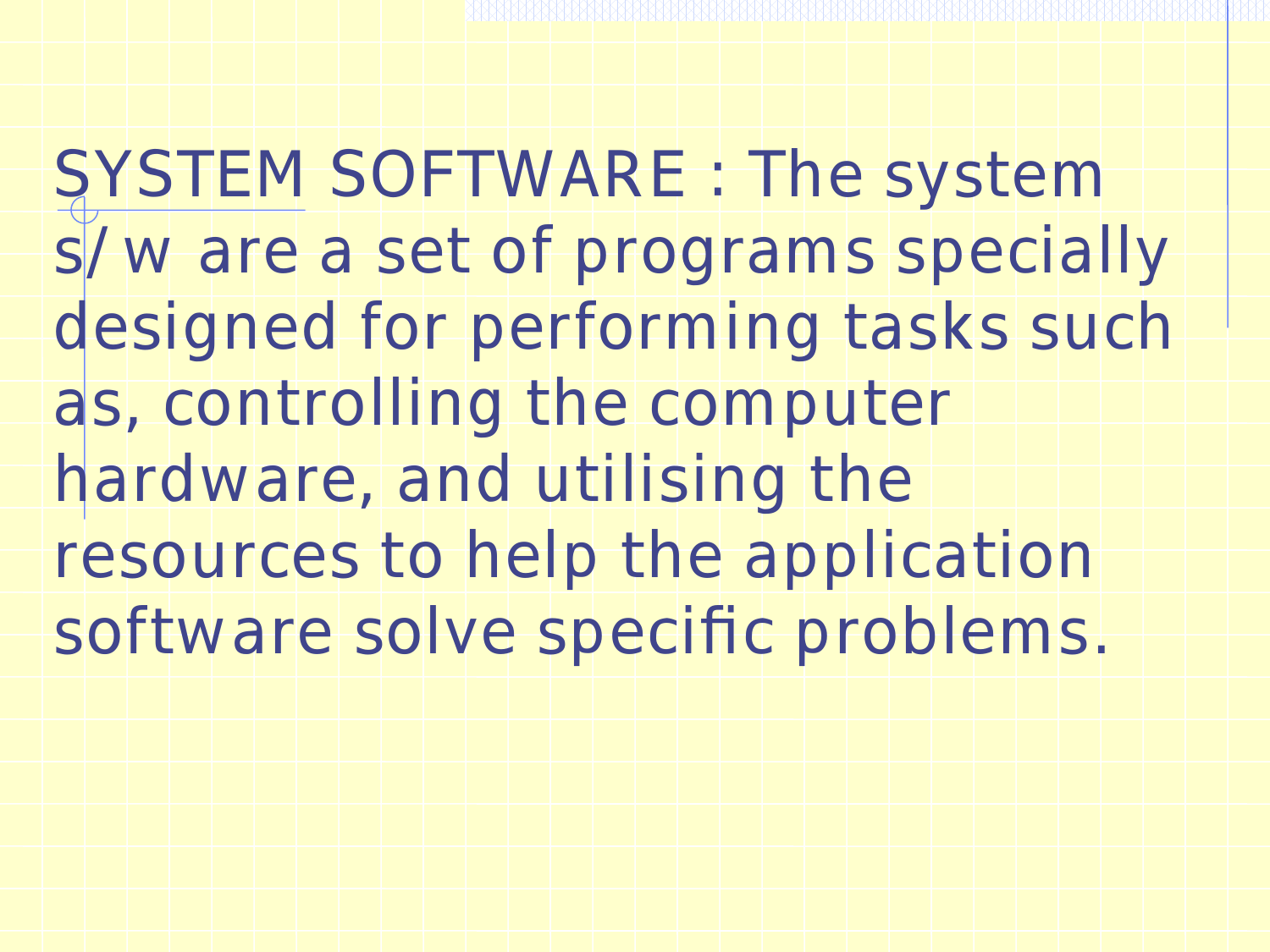

SYSTEM SOFTWARE : The system s/w are a set of programs specially designed for performing tasks such as, controlling the computer hardware, and utilising the resources to help the application software solve specific problems.